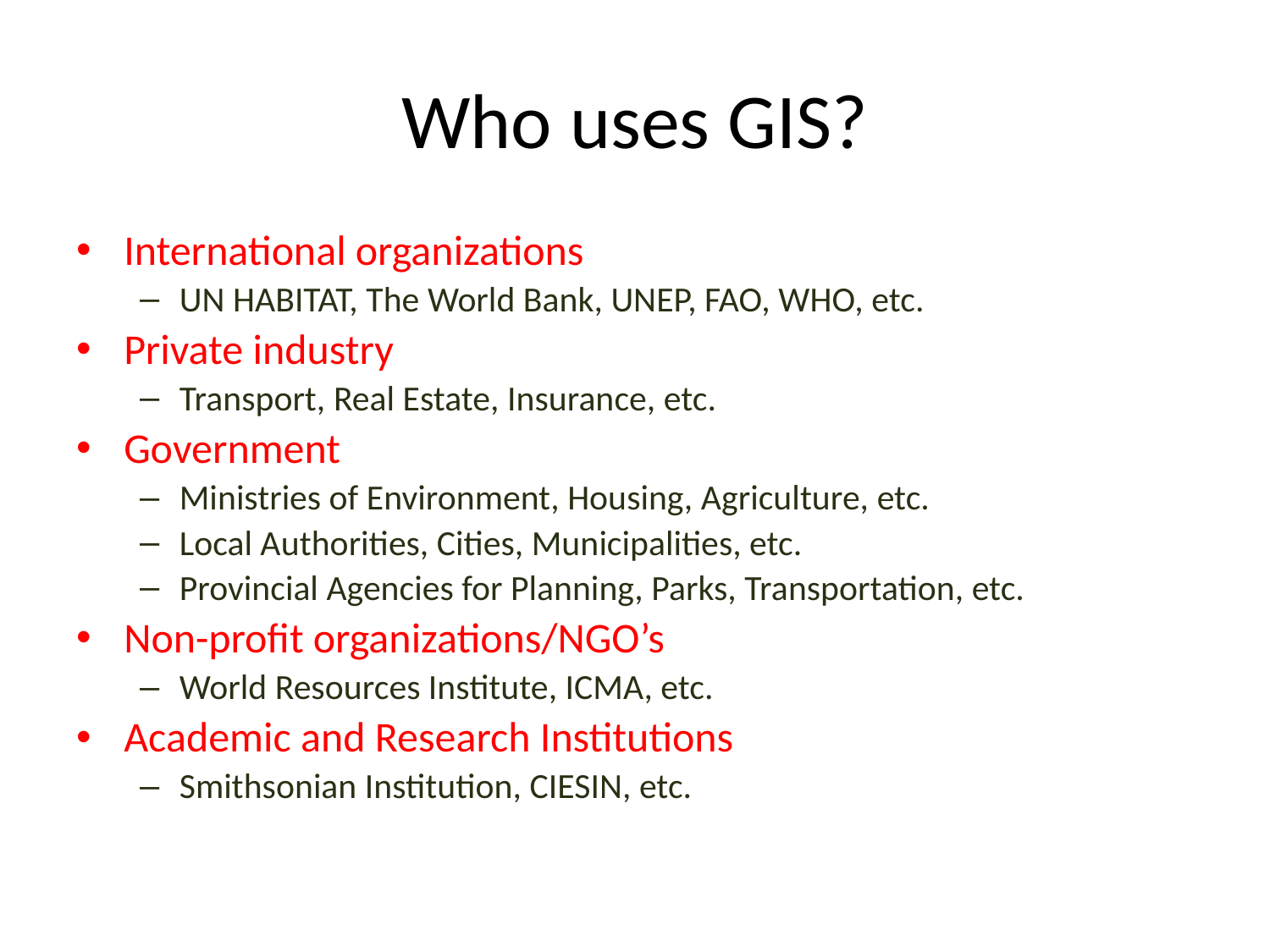

# Who uses GIS?
International organizations
UN HABITAT, The World Bank, UNEP, FAO, WHO, etc.
Private industry
Transport, Real Estate, Insurance, etc.
Government
Ministries of Environment, Housing, Agriculture, etc.
Local Authorities, Cities, Municipalities, etc.
Provincial Agencies for Planning, Parks, Transportation, etc.
Non-profit organizations/NGO’s
World Resources Institute, ICMA, etc.
Academic and Research Institutions
Smithsonian Institution, CIESIN, etc.